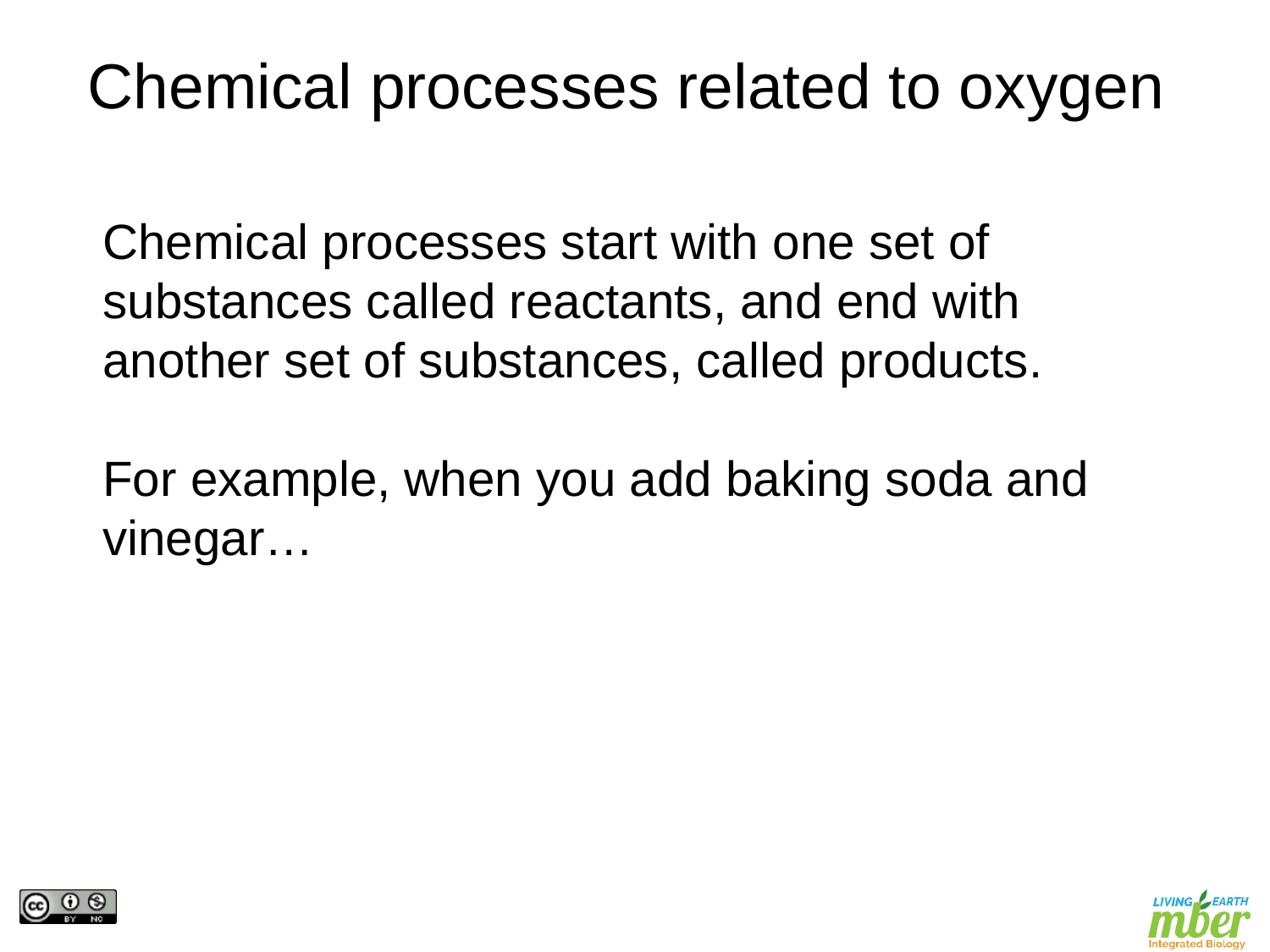

Chemical processes related to oxygen
Chemical processes start with one set of substances called reactants, and end with another set of substances, called products.

For example, when you add baking soda and vinegar…